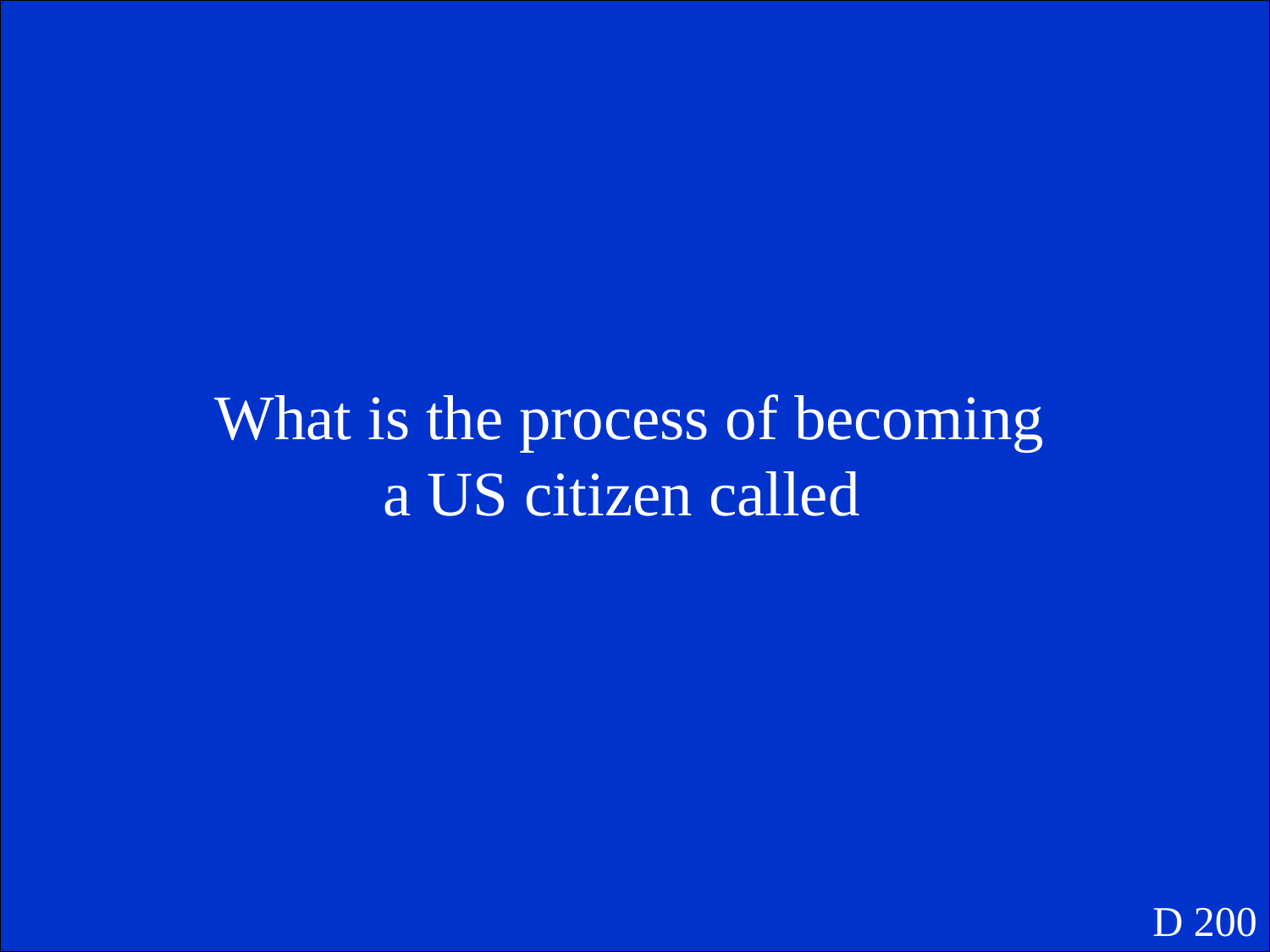

What is the process of becoming a US citizen called
D 200